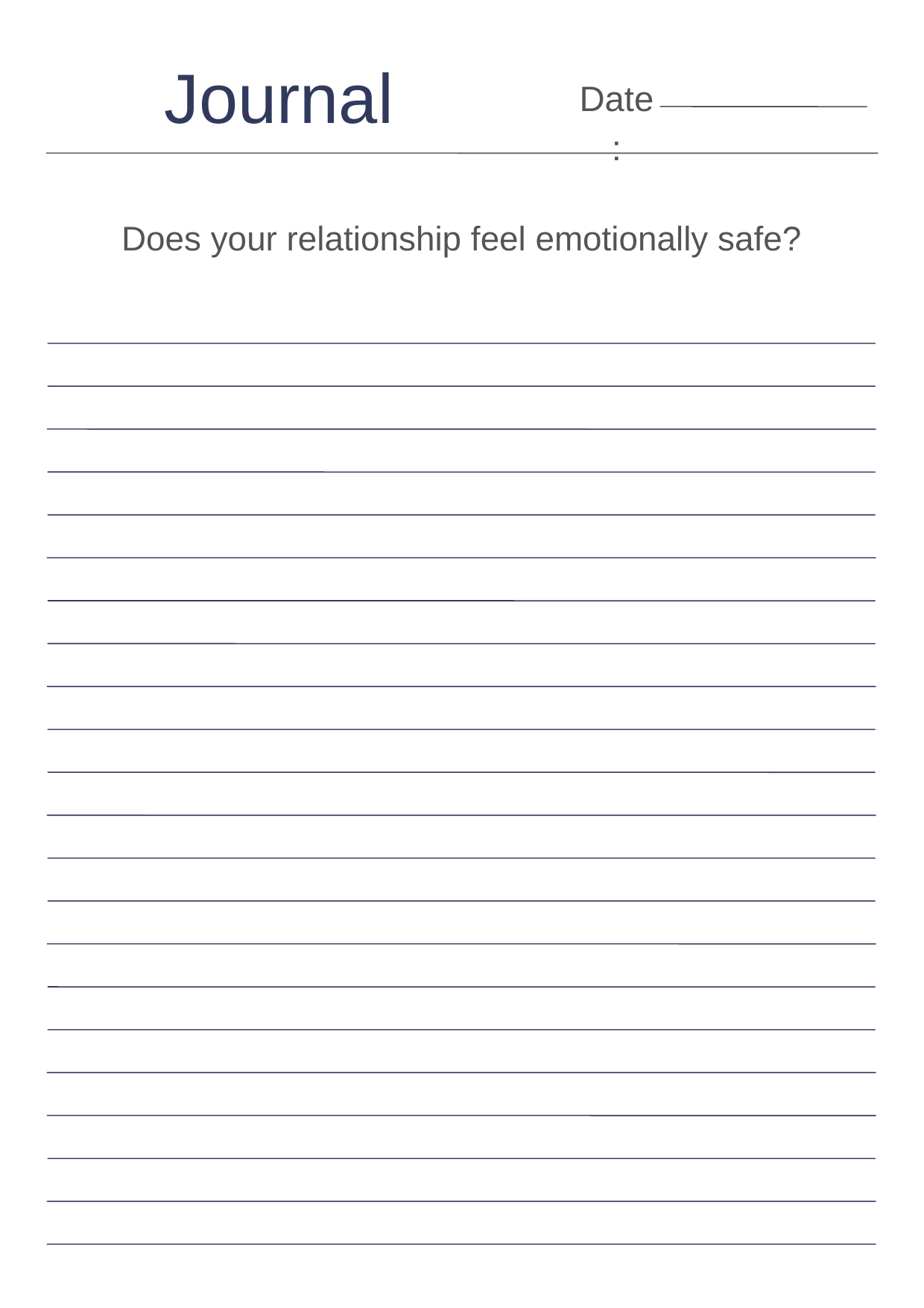

Journal
Date:

Does your relationship feel emotionally safe?